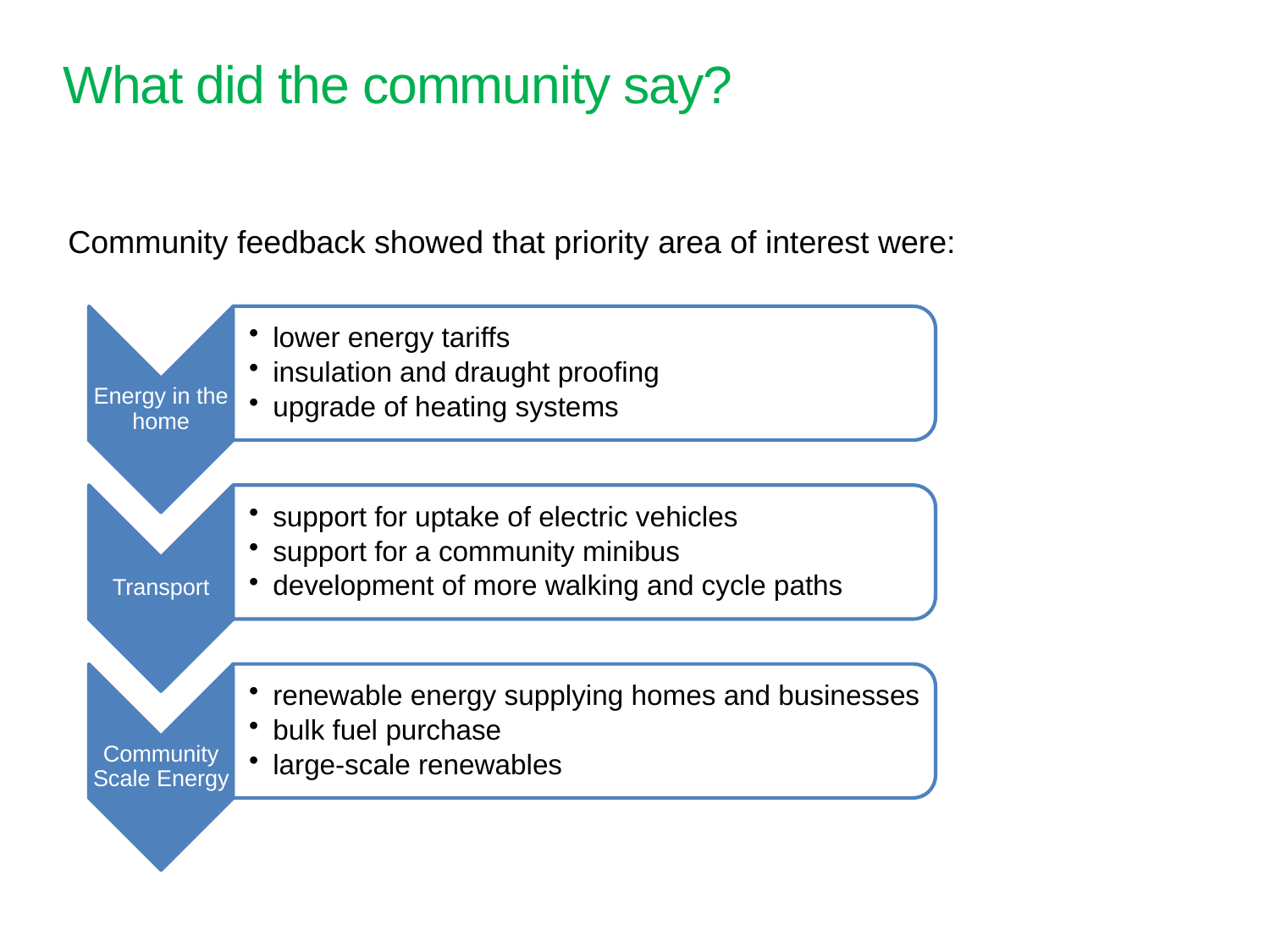

# What did the community say?
Community feedback showed that priority area of interest were:

A Local Energy Plan for Drumnadrochit

Energy in the home
lower energy tariffs
insulation and draught proofing
upgrade of heating systems
Transport
support for uptake of electric vehicles
support for a community minibus
development of more walking and cycle paths
Community Scale Energy
renewable energy supplying homes and businesses
bulk fuel purchase
large-scale renewables